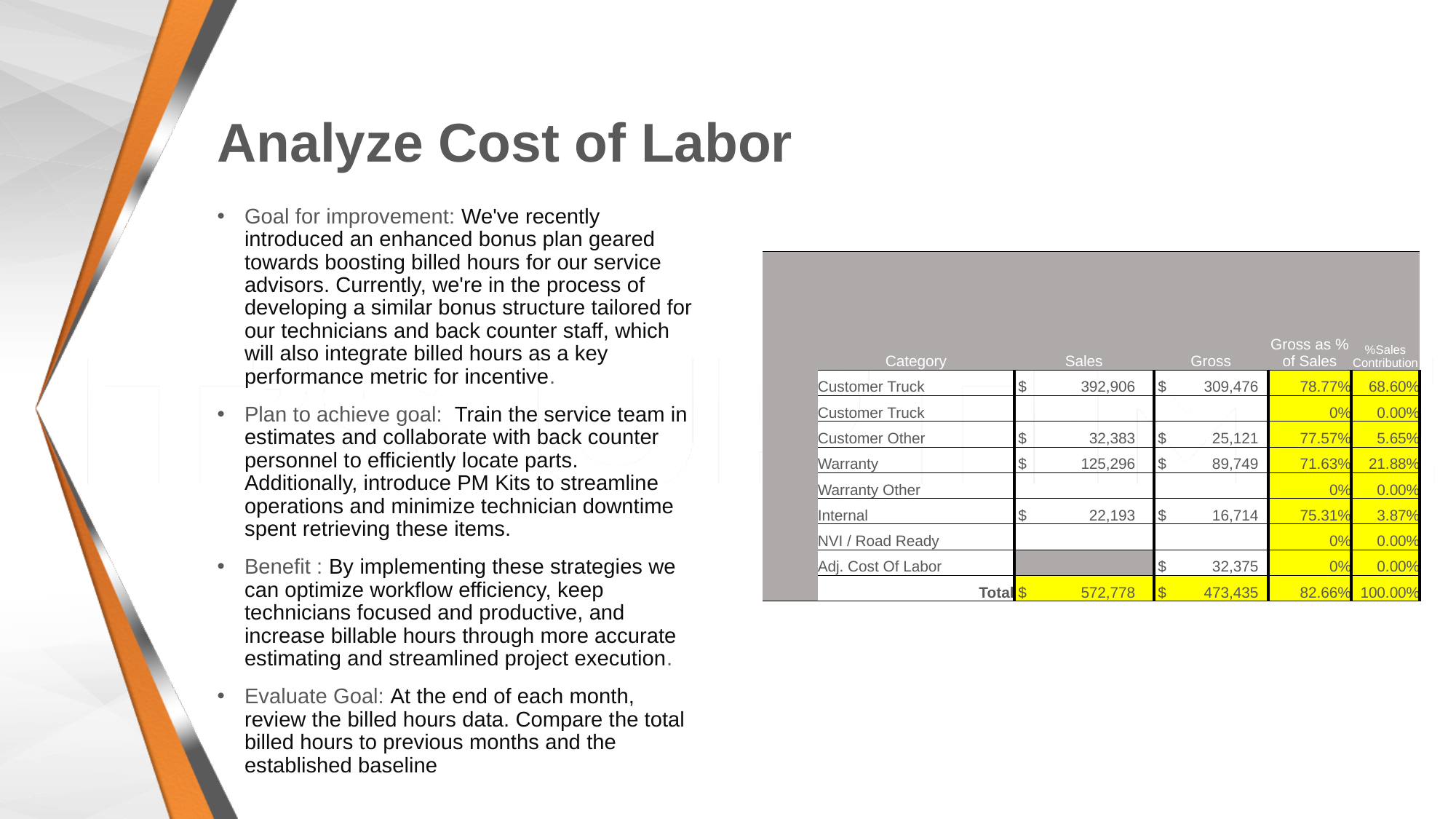

# Analyze Cost of Labor
Goal for improvement: We've recently introduced an enhanced bonus plan geared towards boosting billed hours for our service advisors. Currently, we're in the process of developing a similar bonus structure tailored for our technicians and back counter staff, which will also integrate billed hours as a key performance metric for incentive.
Plan to achieve goal:  Train the service team in estimates and collaborate with back counter personnel to efficiently locate parts. Additionally, introduce PM Kits to streamline operations and minimize technician downtime spent retrieving these items.
Benefit : By implementing these strategies we can optimize workflow efficiency, keep technicians focused and productive, and increase billable hours through more accurate estimating and streamlined project execution.
Evaluate Goal: At the end of each month, review the billed hours data. Compare the total billed hours to previous months and the established baseline
|  | Category | Sales | Gross | Gross as % of Sales | %Sales Contribution |
| --- | --- | --- | --- | --- | --- |
|  | Customer Truck | $ 392,906 | $ 309,476 | 78.77% | 68.60% |
|  | Customer Truck |  |  | 0% | 0.00% |
|  | Customer Other | $ 32,383 | $ 25,121 | 77.57% | 5.65% |
|  | Warranty | $ 125,296 | $ 89,749 | 71.63% | 21.88% |
|  | Warranty Other |  |  | 0% | 0.00% |
|  | Internal | $ 22,193 | $ 16,714 | 75.31% | 3.87% |
|  | NVI / Road Ready |  |  | 0% | 0.00% |
|  | Adj. Cost Of Labor |  | $ 32,375 | 0% | 0.00% |
|  | Total | $ 572,778 | $ 473,435 | 82.66% | 100.00% |